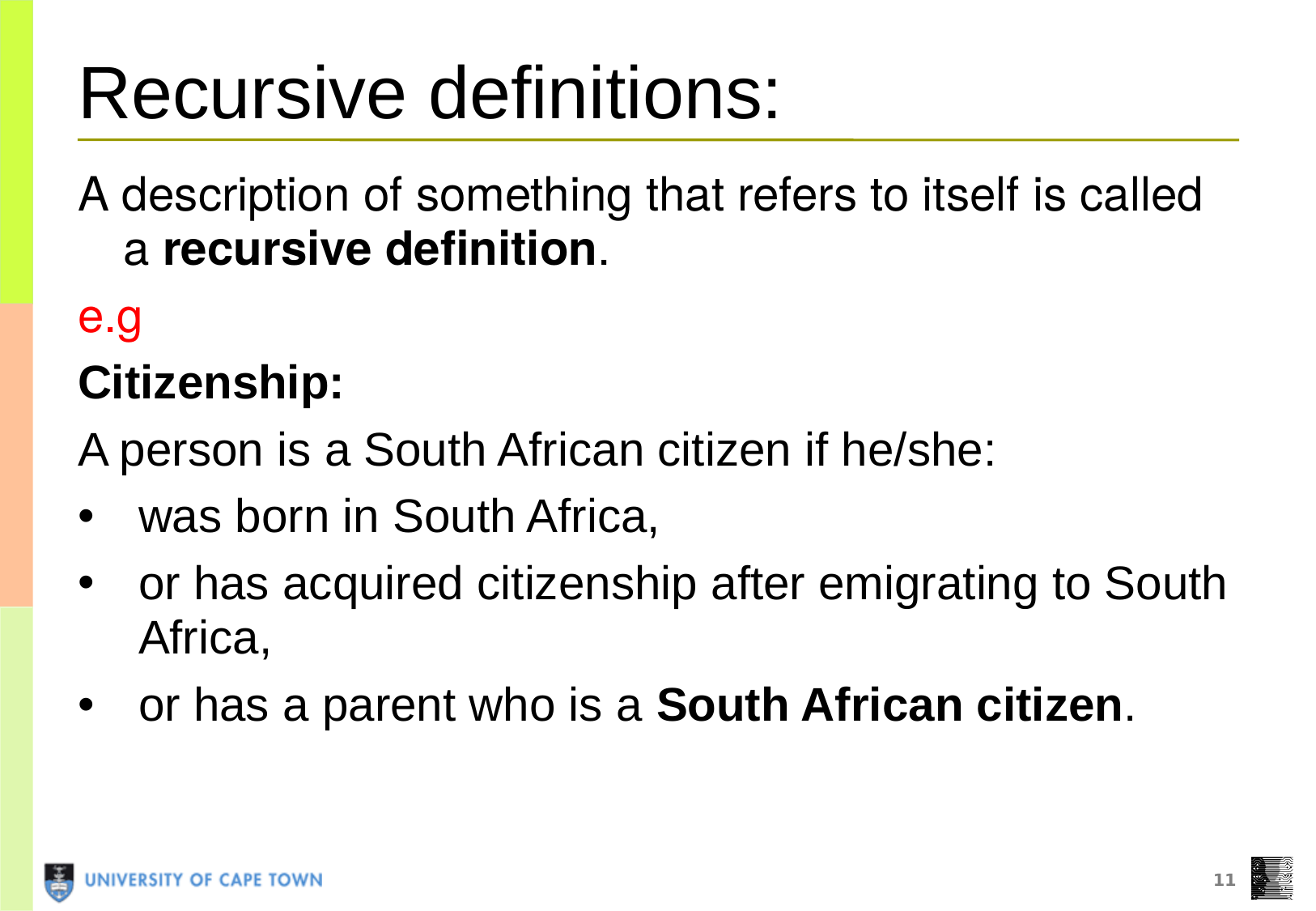

# Recursive definitions:
A description of something that refers to itself is called a recursive definition.
e.g
Citizenship:
A person is a South African citizen if he/she:
was born in South Africa,
or has acquired citizenship after emigrating to South Africa,
or has a parent who is a South African citizen.
11